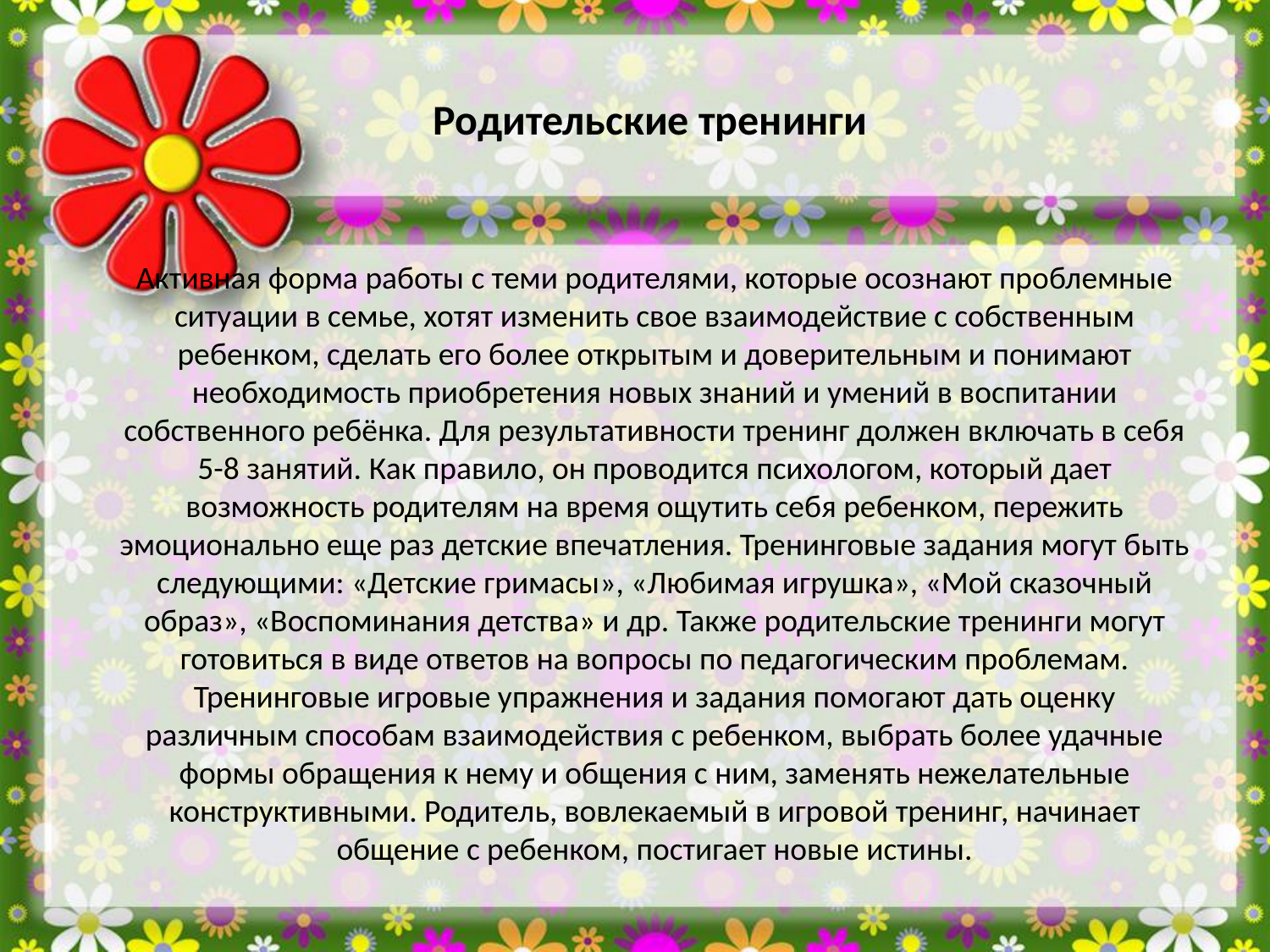

Родительские тренинги

Активная форма работы с теми родителями, которые осознают проблемные ситуации в семье, хотят изменить свое взаимодействие с собственным ребенком, сделать его более открытым и доверительным и понимают необходимость приобретения новых знаний и умений в воспитании собственного ребёнка. Для результативности тренинг должен включать в себя 5-8 занятий. Как правило, он проводится психологом, который дает возможность родителям на время ощутить себя ребенком, пережить эмоционально еще раз детские впечатления. Тренинговые задания могут быть следующими: «Детские гримасы», «Любимая игрушка», «Мой сказочный образ», «Воспоминания детства» и др. Также родительские тренинги могут готовиться в виде ответов на вопросы по педагогическим проблемам. Тренинговые игровые упражнения и задания помогают дать оценку различным способам взаимодействия с ребенком, выбрать более удачные формы обращения к нему и общения с ним, заменять нежелательные конструктивными. Родитель, вовлекаемый в игровой тренинг, начинает общение с ребенком, постигает новые истины.